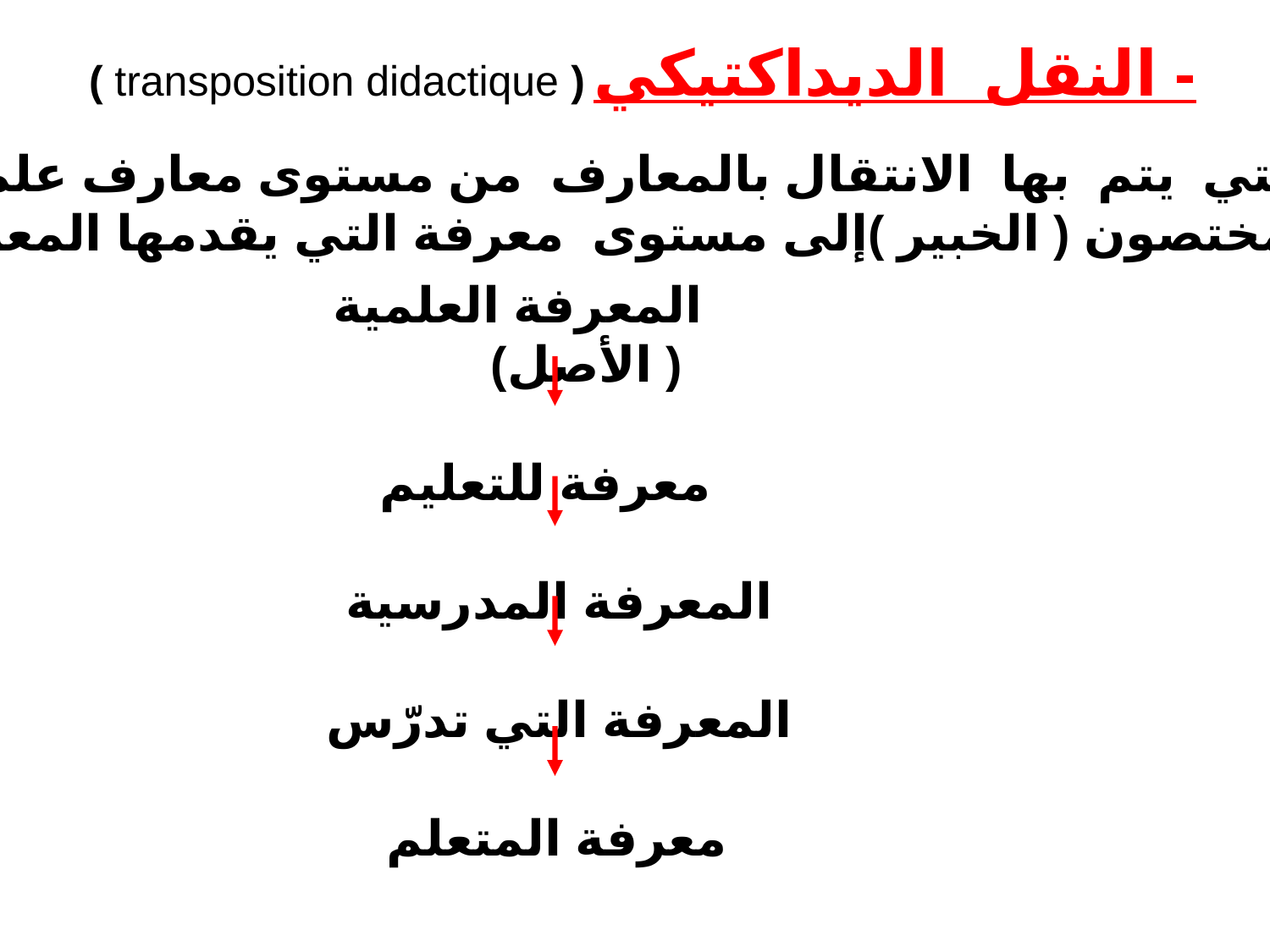

- النقل  الديداكتيكي ( transposition didactique )
العملية التي  يتم  بها  الانتقال بالمعارف  من مستوى معارف علمية دقيقة
ينتجها المختصون ( الخبير )إلى مستوى  معرفة التي يقدمها المعلم للمتعلّم
         المعرفة العلمية ( الأصل)

     معرفة للتعليم

     المعرفة المدرسية

     المعرفة التي تدرّس

    معرفة المتعلم